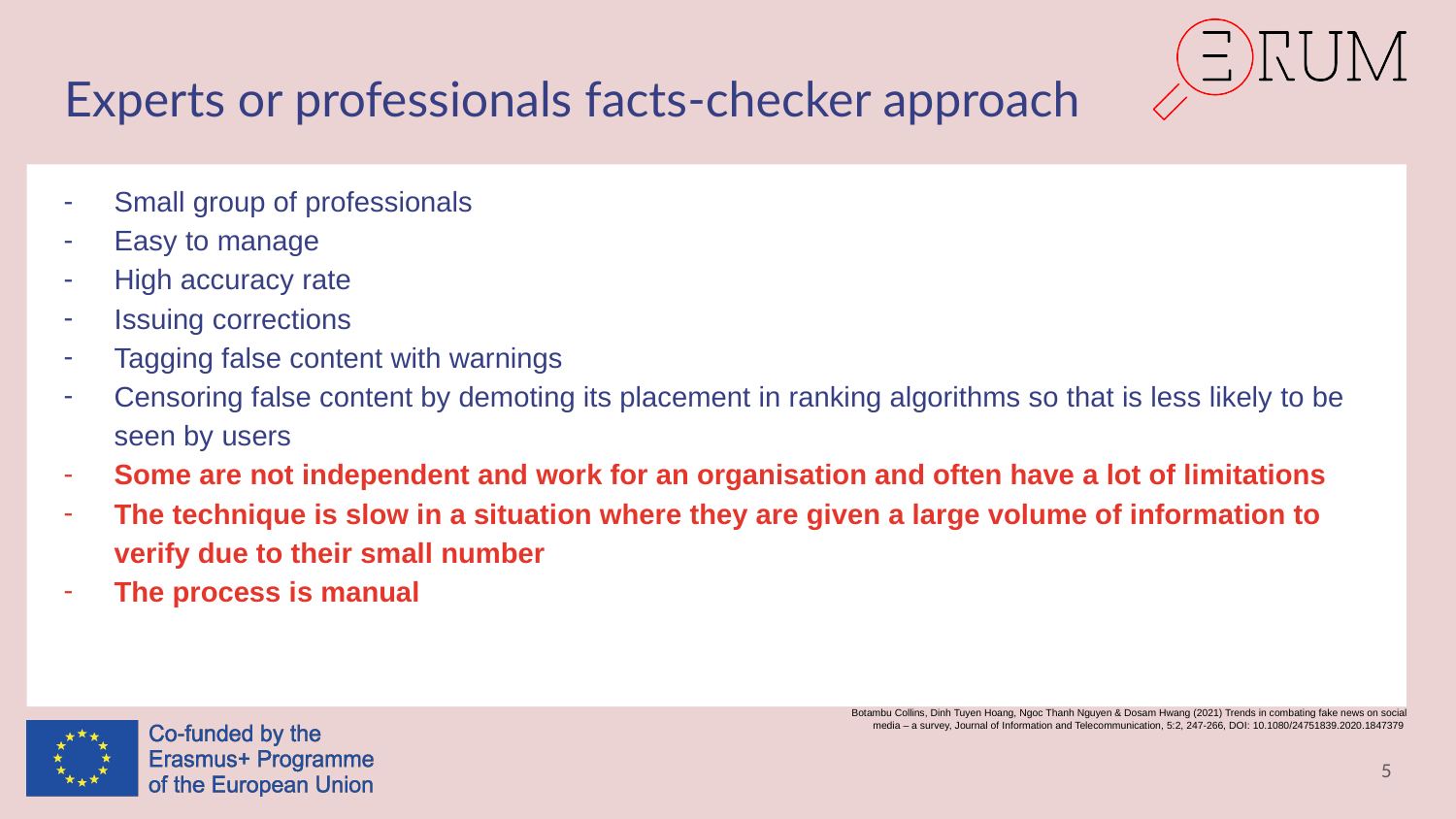

# Experts or professionals facts-checker approach
Small group of professionals
Easy to manage
High accuracy rate
Issuing corrections
Tagging false content with warnings
Censoring false content by demoting its placement in ranking algorithms so that is less likely to be seen by users
Some are not independent and work for an organisation and often have a lot of limitations
The technique is slow in a situation where they are given a large volume of information to verify due to their small number
The process is manual

Botambu Collins, Dinh Tuyen Hoang, Ngoc Thanh Nguyen & Dosam Hwang (2021) Trends in combating fake news on social media – a survey, Journal of Information and Telecommunication, 5:2, 247-266, DOI: 10.1080/24751839.2020.1847379
5